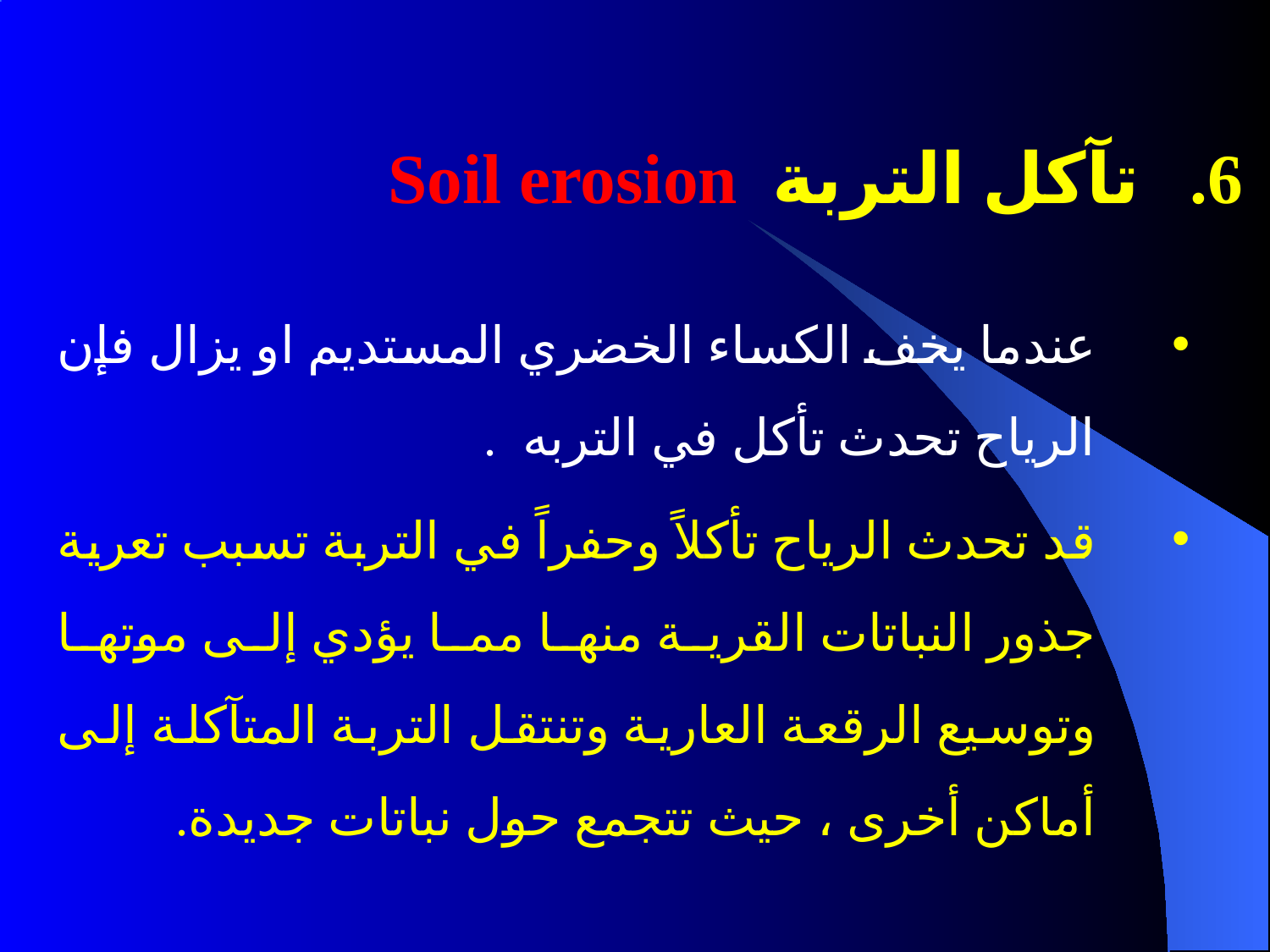

تآكل التربة  Soil erosion
عندما يخف الكساء الخضري المستديم او يزال فإن الرياح تحدث تأكل في التربه  .
قد تحدث الرياح تأكلاً وحفراً في التربة تسبب تعرية جذور النباتات القرية منها مما يؤدي إلى موتها وتوسيع الرقعة العارية وتنتقل التربة المتآكلة إلى أماكن أخرى ، حيث تتجمع حول نباتات جديدة.